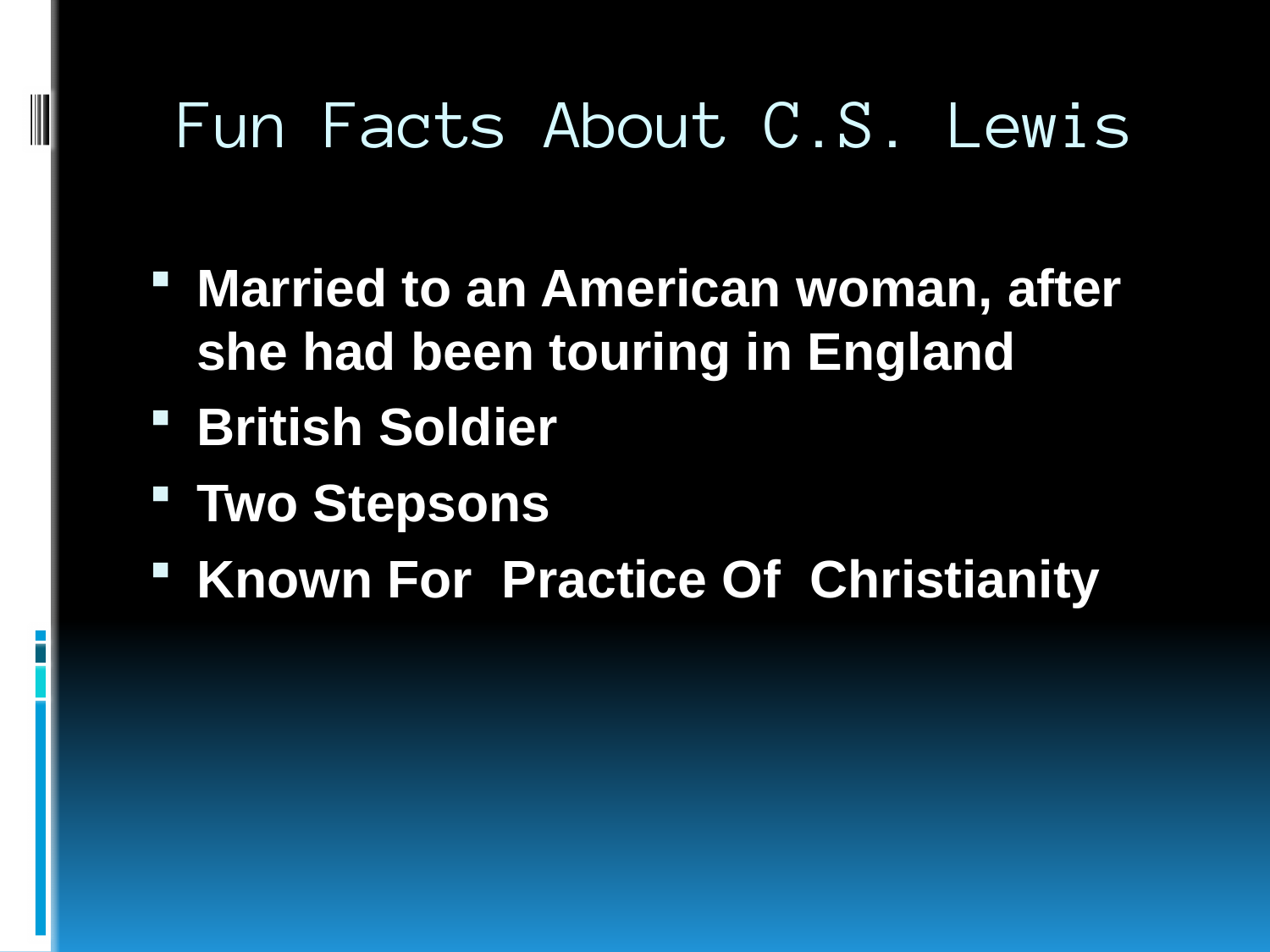

# Fun Facts About C.S. Lewis
Married to an American woman, after she had been touring in England
British Soldier
Two Stepsons
Known For  Practice Of  Christianity